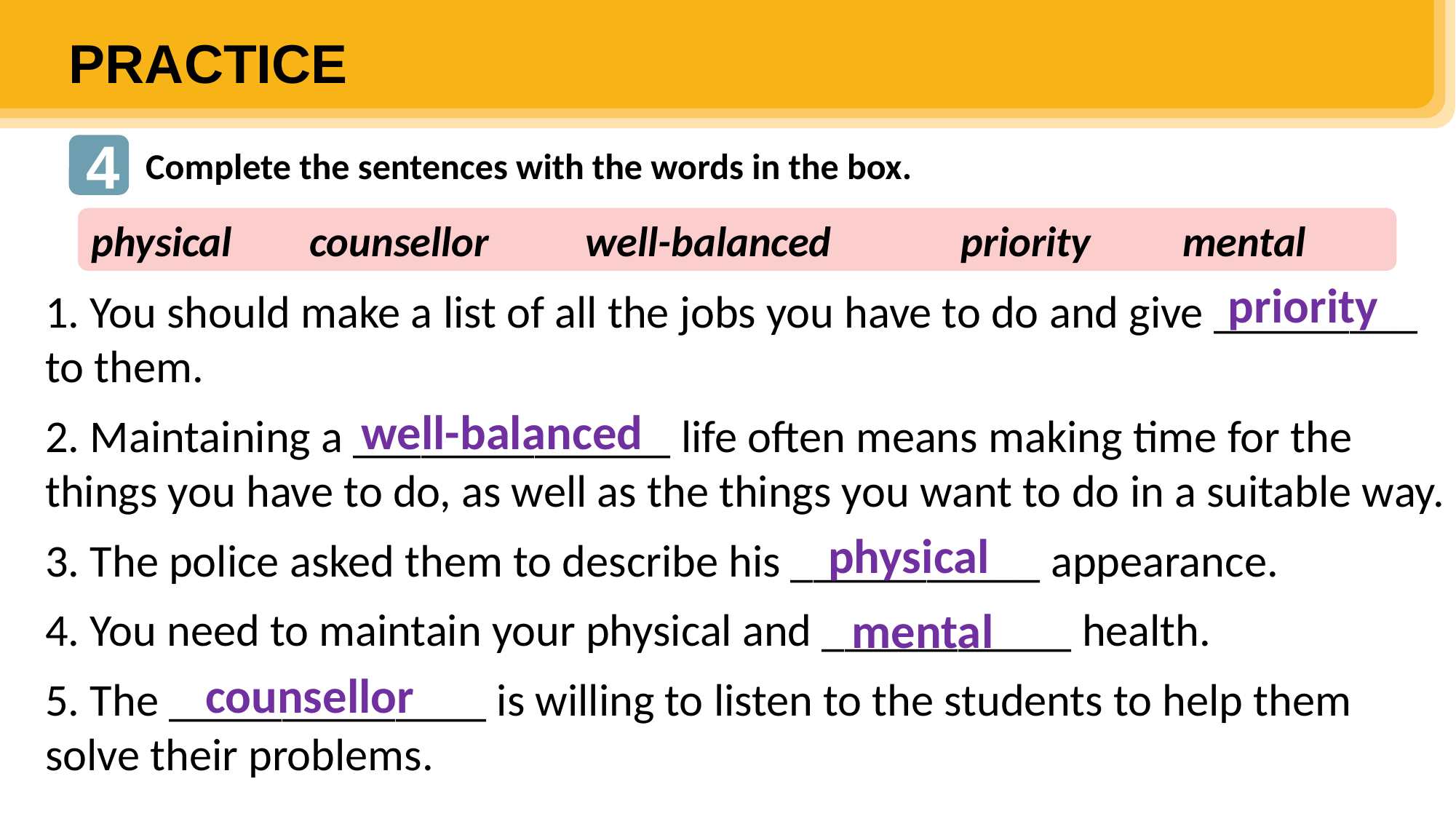

PRACTICE
4

Complete the sentences with the words in the box.
physical	counsellor	      well-balanced	           priority	mental
priority
1. You should make a list of all the jobs you have to do and give _________ to them.
2. Maintaining a ______________ life often means making time for the things you have to do, as well as the things you want to do in a suitable way.
3. The police asked them to describe his ___________ appearance.
4. You need to maintain your physical and ___________ health.
5. The ______________ is willing to listen to the students to help them solve their problems.
well-balanced
physical
mental
counsellor